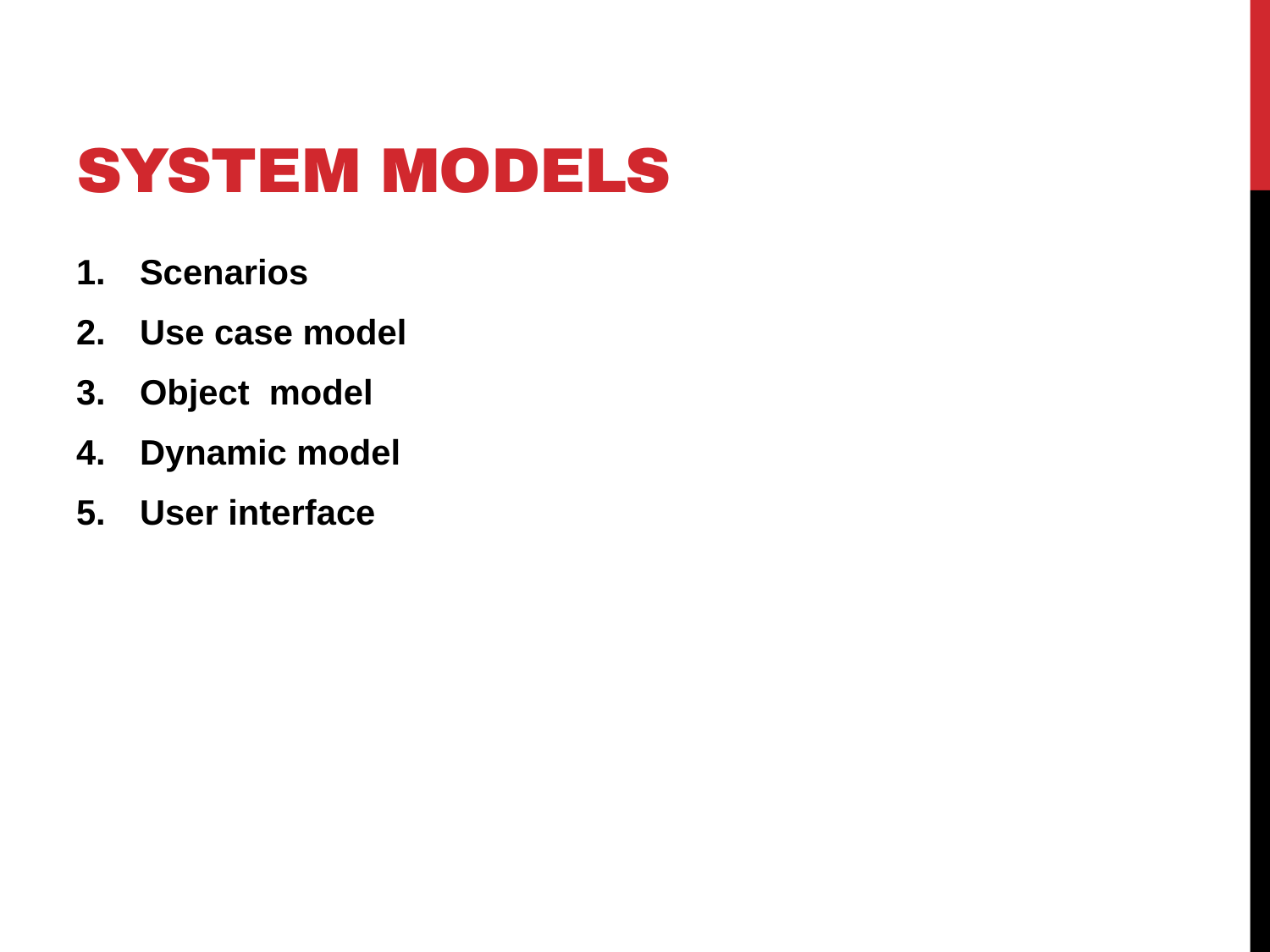

# System models
Scenarios
Use case model
Object  model
Dynamic model
User interface